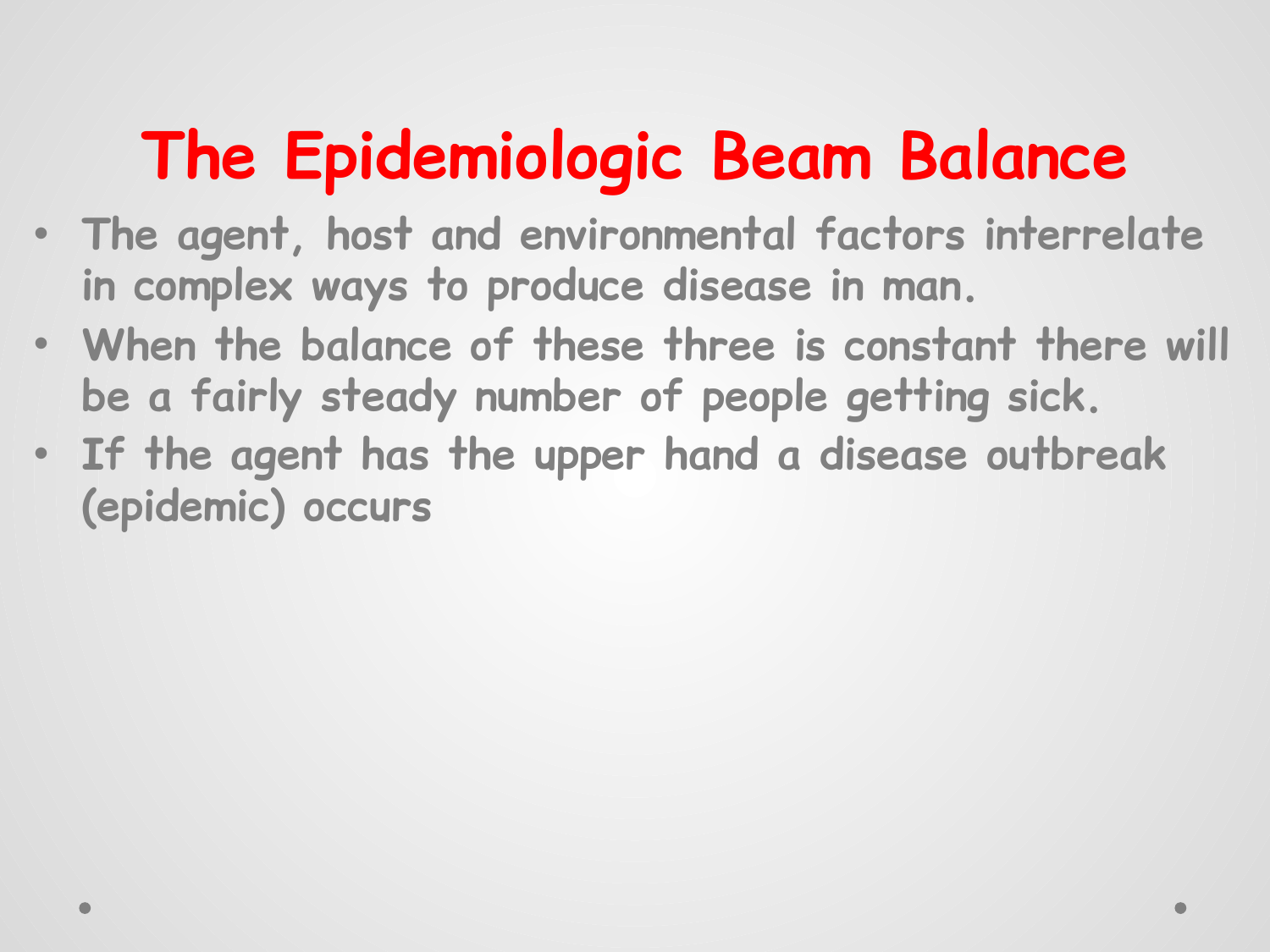

# The Epidemiologic Beam Balance
The agent, host and environmental factors interrelate in complex ways to produce disease in man.
When the balance of these three is constant there will be a fairly steady number of people getting sick.
If the agent has the upper hand a disease outbreak (epidemic) occurs